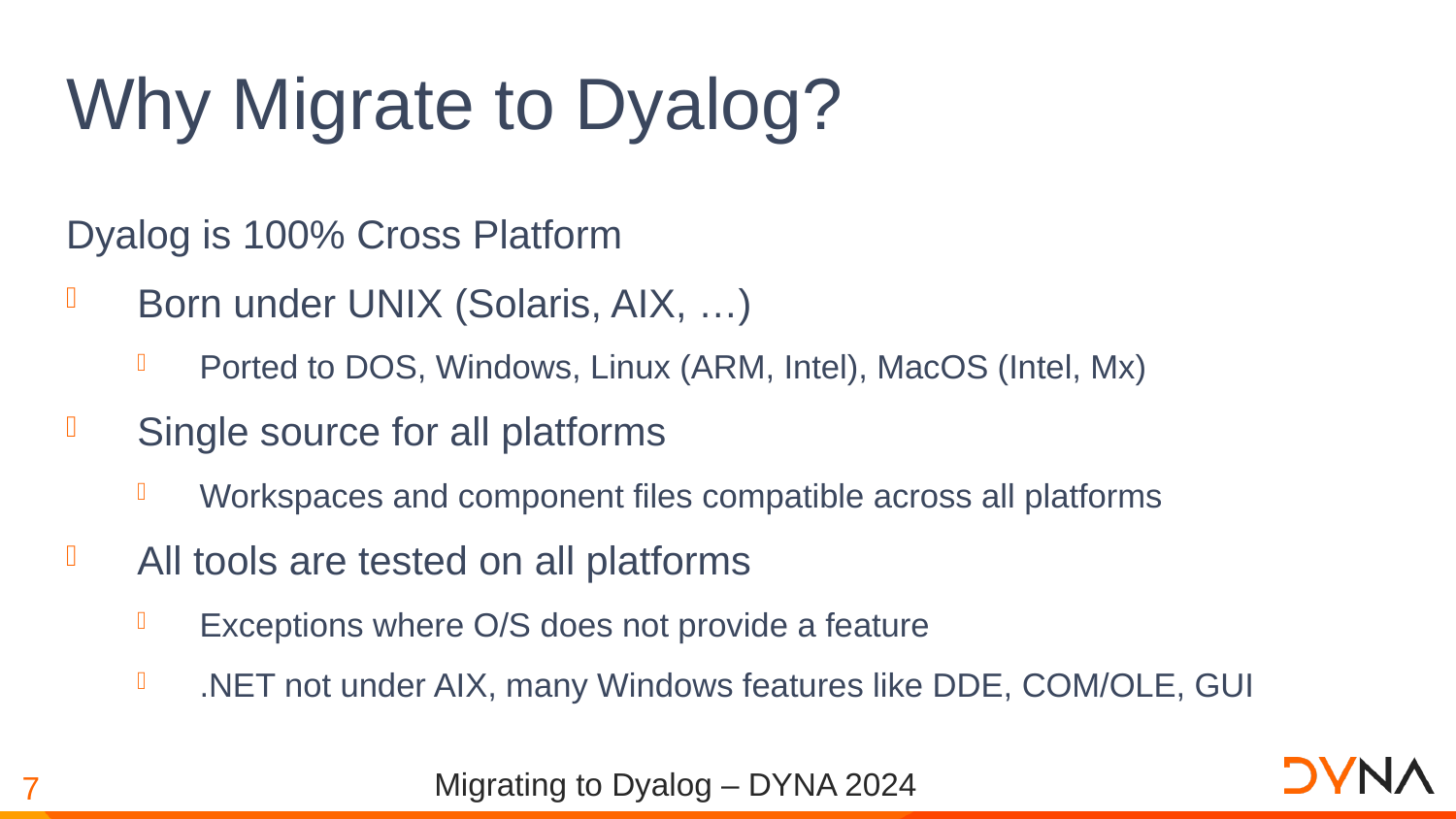

# Why Migrate to Dyalog?
Dyalog is 100% Cross Platform
Born under UNIX (Solaris, AIX, …)
Ported to DOS, Windows, Linux (ARM, Intel), MacOS (Intel, Mx)
Single source for all platforms
Workspaces and component files compatible across all platforms
All tools are tested on all platforms
Exceptions where O/S does not provide a feature
.NET not under AIX, many Windows features like DDE, COM/OLE, GUI